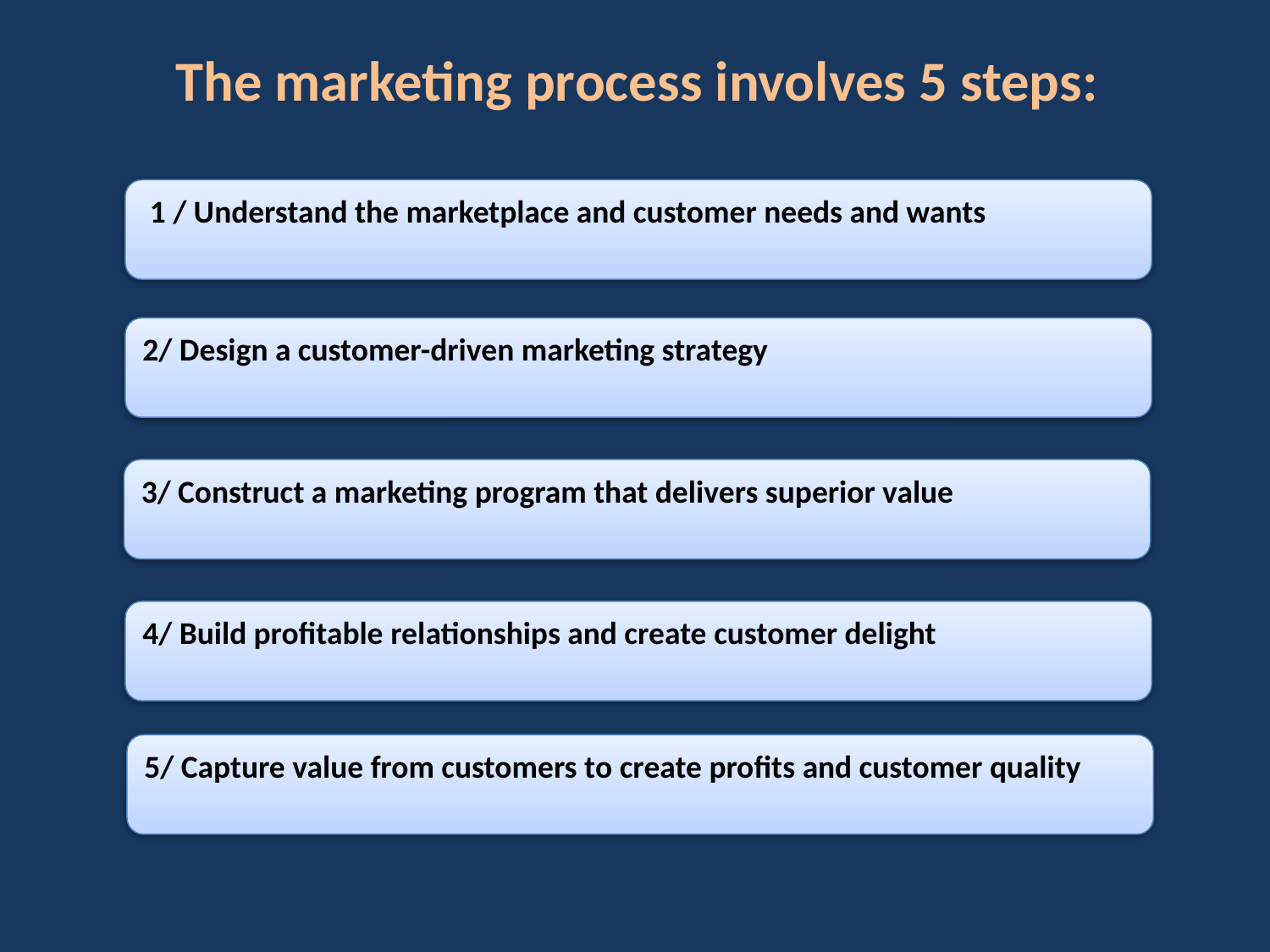

The marketing process involves 5 steps:
 1 / Understand the marketplace and customer needs and wants

2/ Design a customer-driven marketing strategy

3/ Construct a marketing program that delivers superior value

4/ Build profitable relationships and create customer delight

5/ Capture value from customers to create profits and customer quality